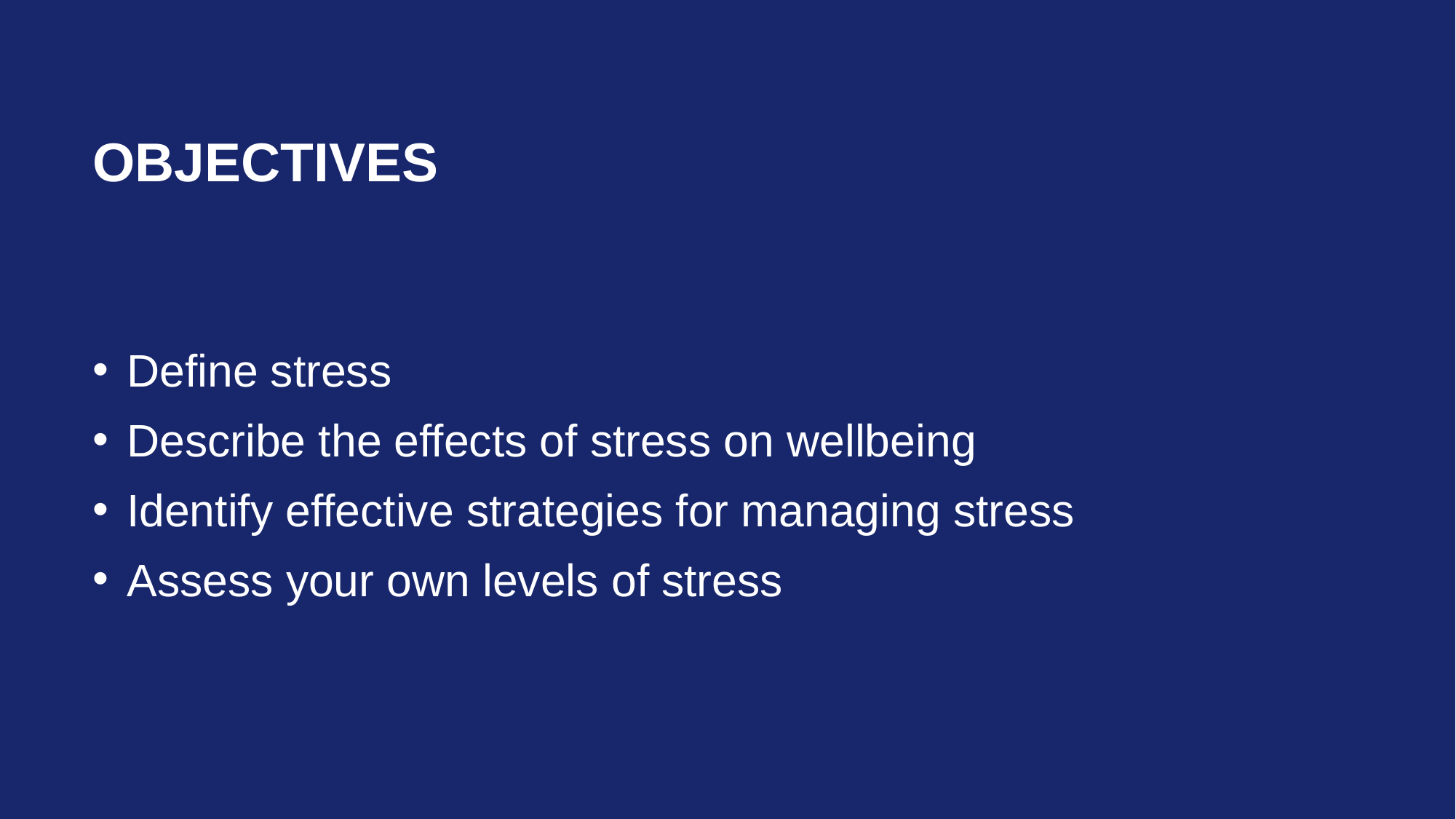

# Objectives
Define stress
Describe the effects of stress on wellbeing
Identify effective strategies for managing stress
Assess your own levels of stress